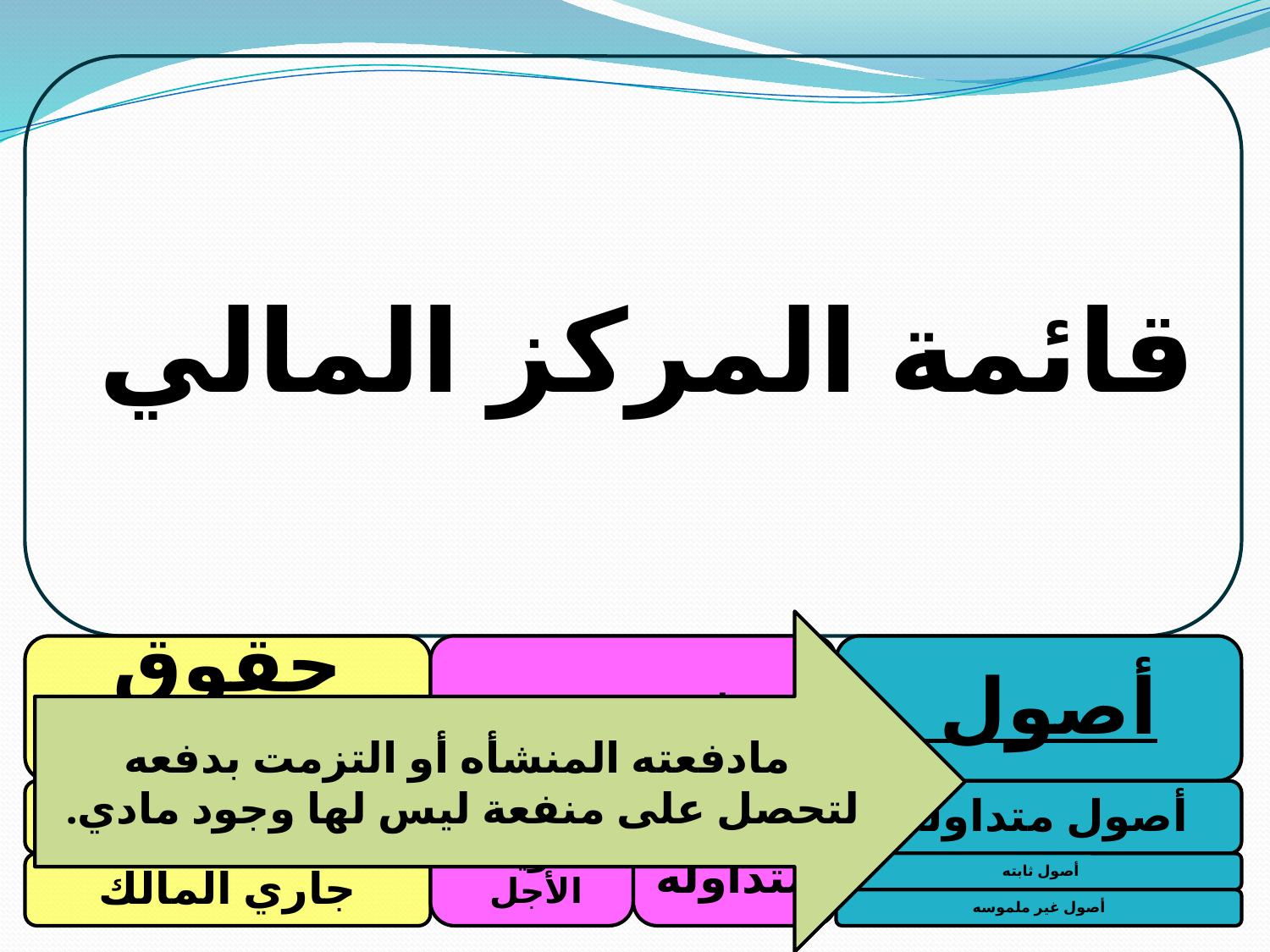

قائمة المركز المالي
خصوم
أصول
أصول متداوله
أصول ثابته
أصول غير ملموسه
جاري المالك
مادفعته المنشأه أو التزمت بدفعه لتحصل على منفعة ليس لها وجود مادي.